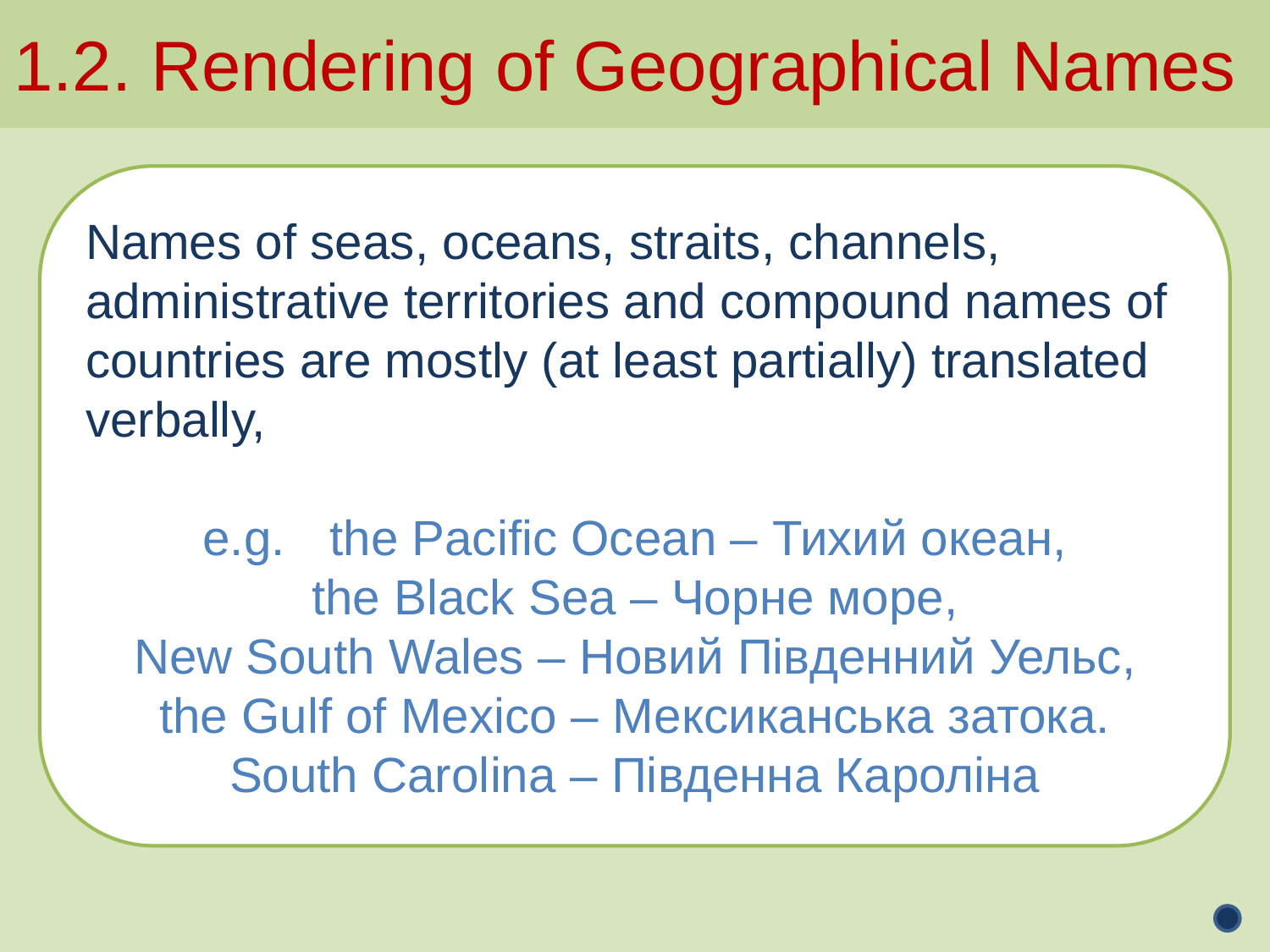

1.2. Rendering of Geographical Names
Names of seas, oceans, straits, channels, administrative territories and compound names of countries are mostly (at least partially) translated verbally,

e.g. 	the Pacific Ocean – Тихий океан,
the Black Sea – Чорне море,
New South Wales – Новий Південний Уельс,
the Gulf of Mexico – Мексиканська затока.
South Carolina – Південна Кароліна